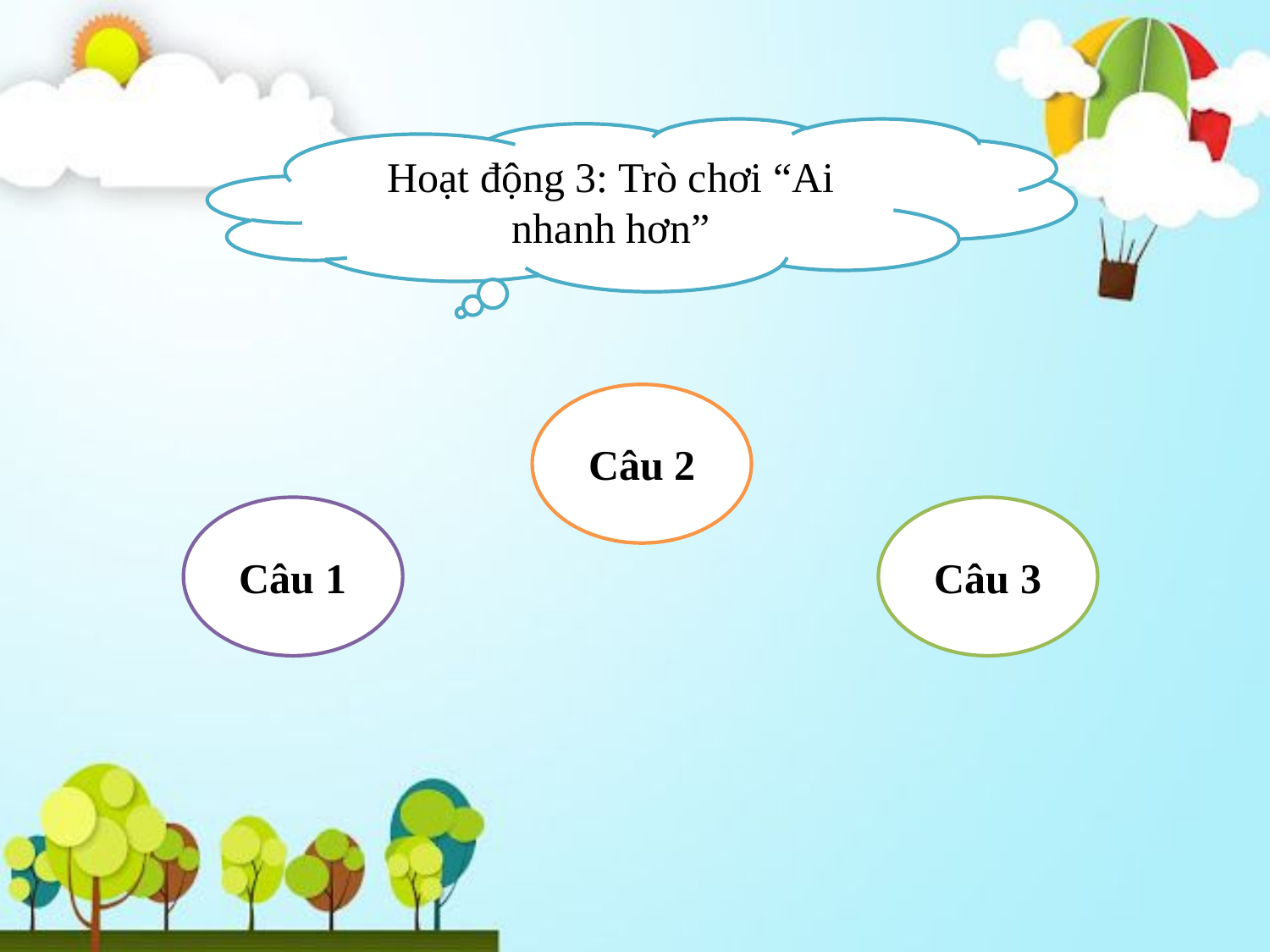

Hoạt động 3: Trò chơi “Ai nhanh hơn”
Câu 2
Câu 1
Câu 3